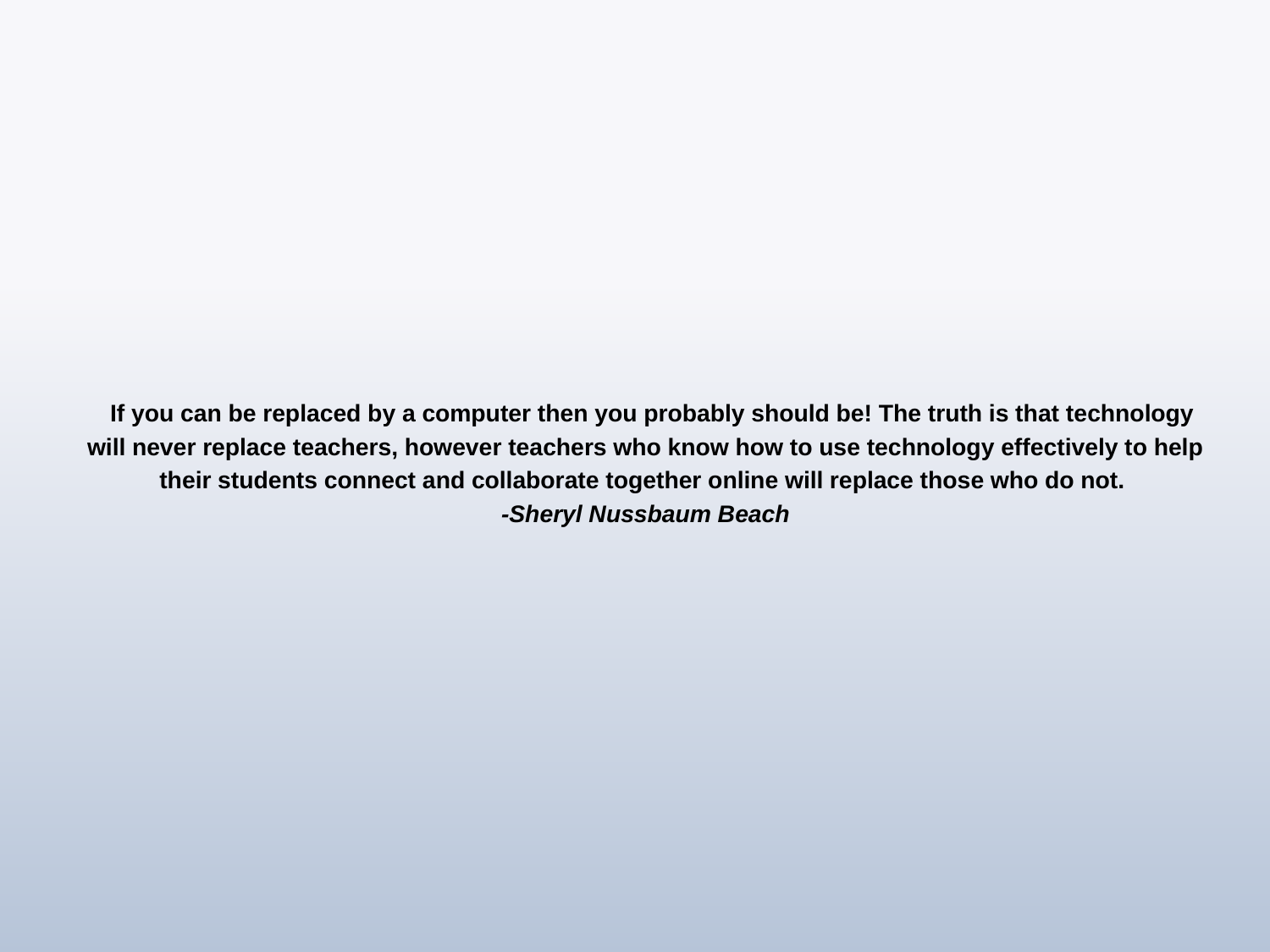

# If you can be replaced by a computer then you probably should be! The truth is that technology will never replace teachers, however teachers who know how to use technology effectively to help their students connect and collaborate together online will replace those who do not. -Sheryl Nussbaum Beach